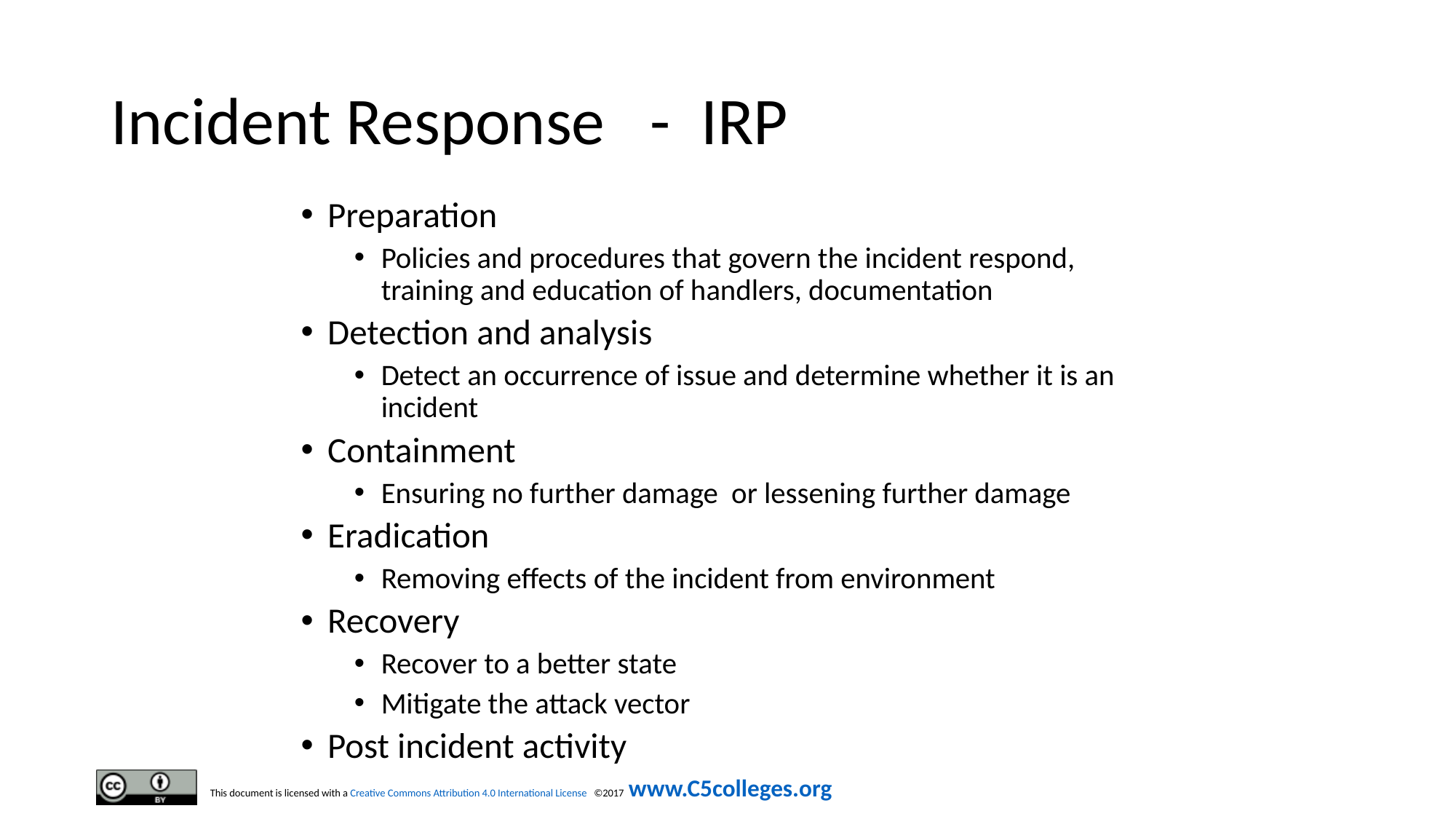

# Incident Response   -  IRP
Preparation
Policies and procedures that govern the incident respond, training and education of handlers, documentation
Detection and analysis
Detect an occurrence of issue and determine whether it is an incident
Containment
Ensuring no further damage  or lessening further damage
Eradication
Removing effects of the incident from environment
Recovery
Recover to a better state
Mitigate the attack vector
Post incident activity